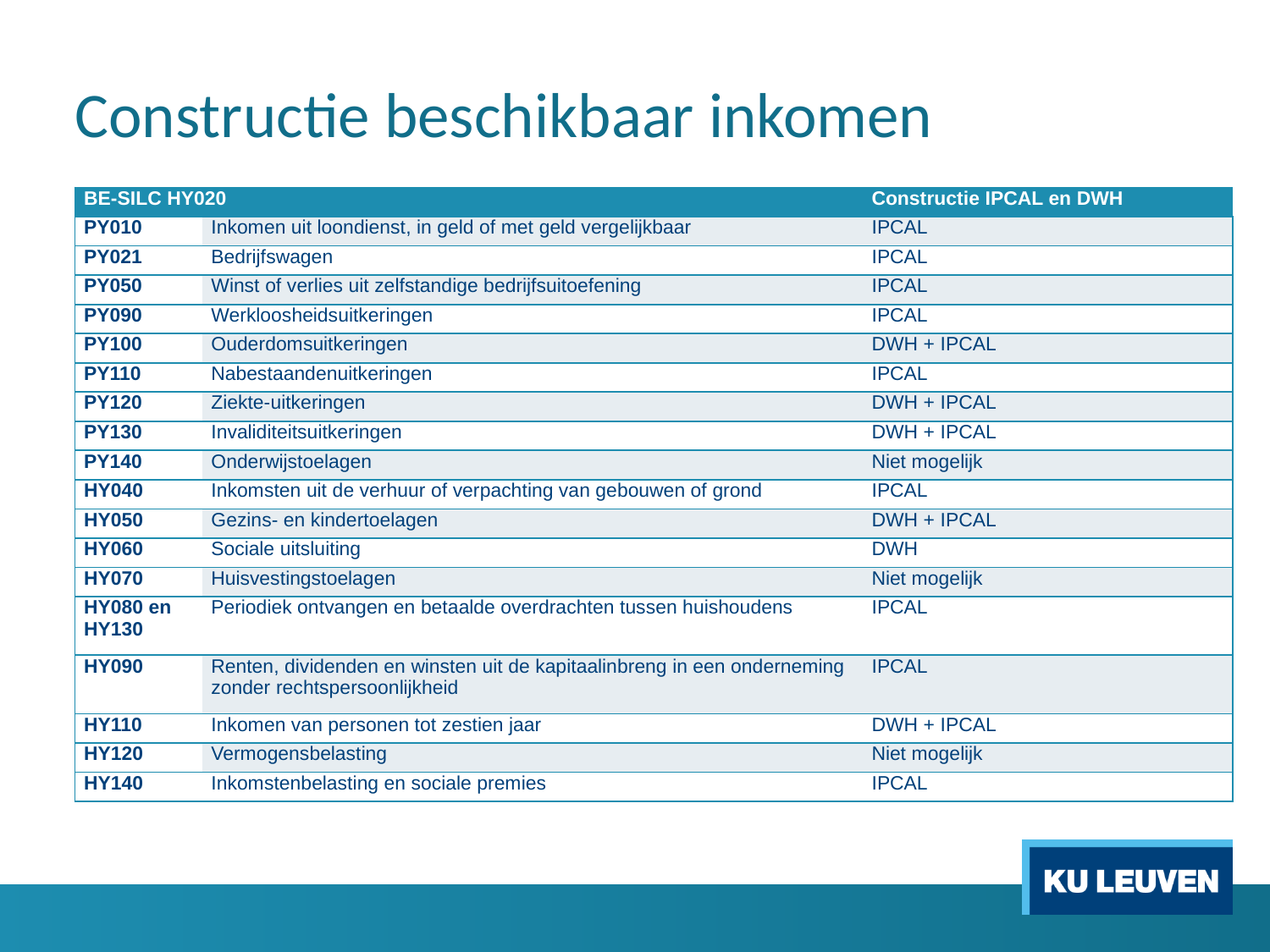

# Constructie beschikbaar inkomen

| BE-SILC HY020 |  | Constructie IPCAL en DWH |
| --- | --- | --- |
| PY010 | Inkomen uit loondienst, in geld of met geld vergelijkbaar | IPCAL |
| PY021 | Bedrijfswagen | IPCAL |
| PY050 | Winst of verlies uit zelfstandige bedrijfsuitoefening | IPCAL |
| PY090 | Werkloosheidsuitkeringen | IPCAL |
| PY100 | Ouderdomsuitkeringen | DWH + IPCAL |
| PY110 | Nabestaandenuitkeringen | IPCAL |
| PY120 | Ziekte-uitkeringen | DWH + IPCAL |
| PY130 | Invaliditeitsuitkeringen | DWH + IPCAL |
| PY140 | Onderwijstoelagen | Niet mogelijk |
| HY040 | Inkomsten uit de verhuur of verpachting van gebouwen of grond | IPCAL |
| HY050 | Gezins- en kindertoelagen | DWH + IPCAL |
| HY060 | Sociale uitsluiting | DWH |
| HY070 | Huisvestingstoelagen | Niet mogelijk |
| HY080 en HY130 | Periodiek ontvangen en betaalde overdrachten tussen huishoudens | IPCAL |
| HY090 | Renten, dividenden en winsten uit de kapitaalinbreng in een onderneming zonder rechtspersoonlijkheid | IPCAL |
| HY110 | Inkomen van personen tot zestien jaar | DWH + IPCAL |
| HY120 | Vermogensbelasting | Niet mogelijk |
| HY140 | Inkomstenbelasting en sociale premies | IPCAL |